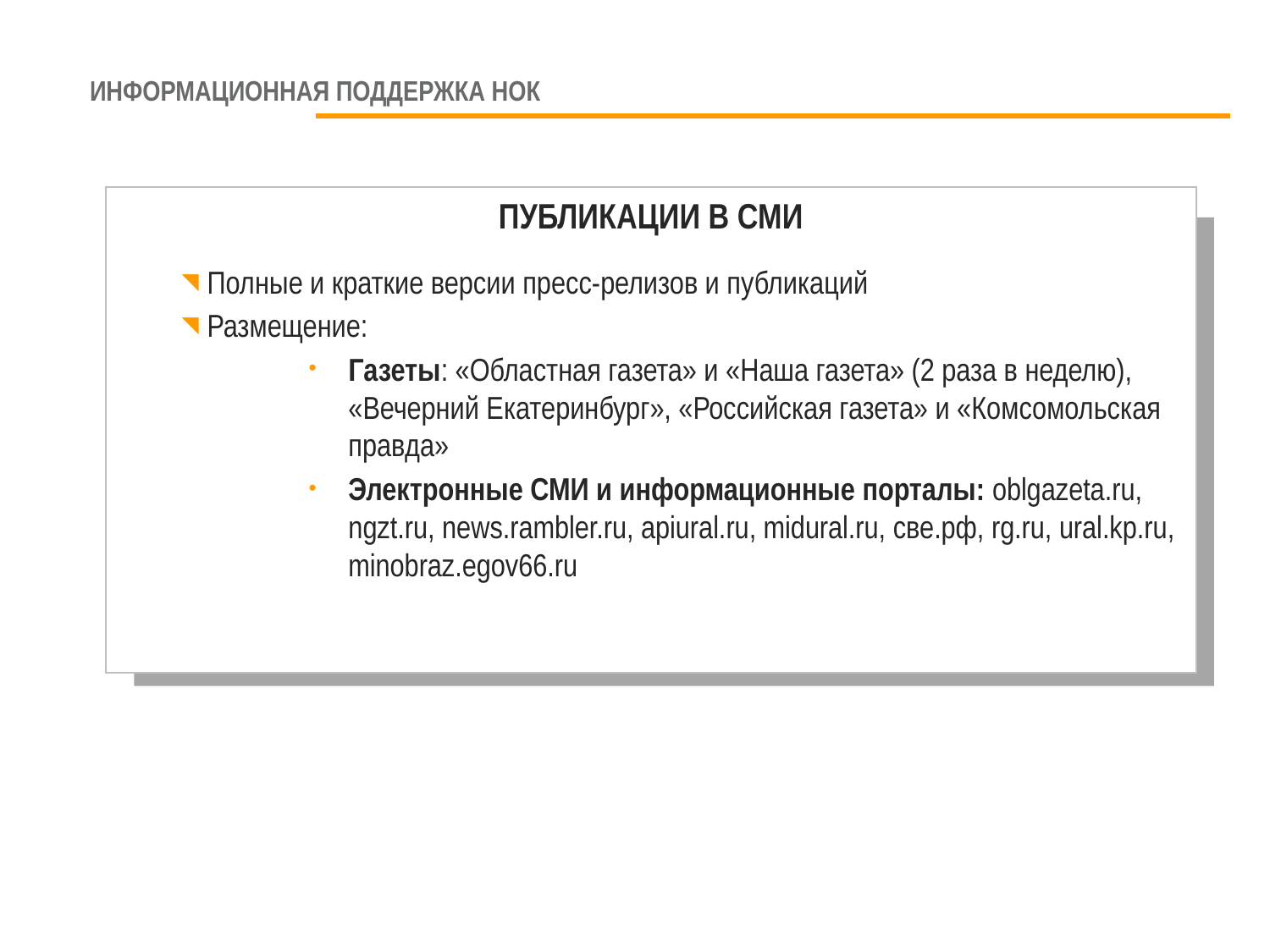

# Информационная поддержка нок
ПУБЛИКАЦИИ В СМИ
Полные и краткие версии пресс-релизов и публикаций
Размещение:
Газеты: «Областная газета» и «Наша газета» (2 раза в неделю), «Вечерний Екатеринбург», «Российская газета» и «Комсомольская правда»
Электронные СМИ и информационные порталы: oblgazeta.ru, ngzt.ru, news.rambler.ru, apiural.ru, midural.ru, све.рф, rg.ru, ural.kp.ru, minobraz.egov66.ru